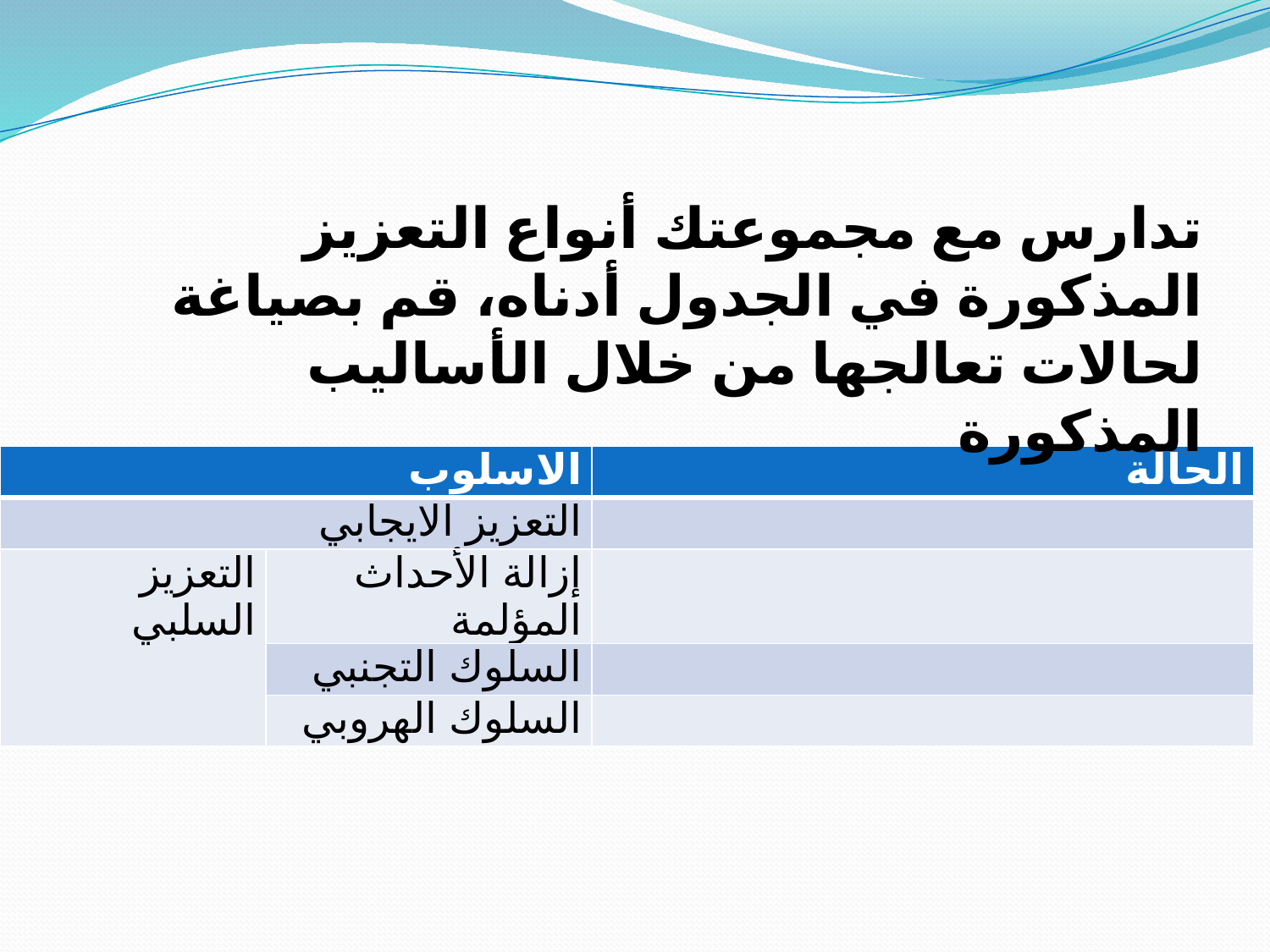

تدارس مع مجموعتك أنواع التعزيز المذكورة في الجدول أدناه، قم بصياغة لحالات تعالجها من خلال الأساليب المذكورة
| الاسلوب |  | الحالة |
| --- | --- | --- |
| التعزيز الايجابي |  |  |
| التعزيز السلبي | إزالة الأحداث المؤلمة |  |
|  | السلوك التجنبي |  |
|  | السلوك الهروبي |  |